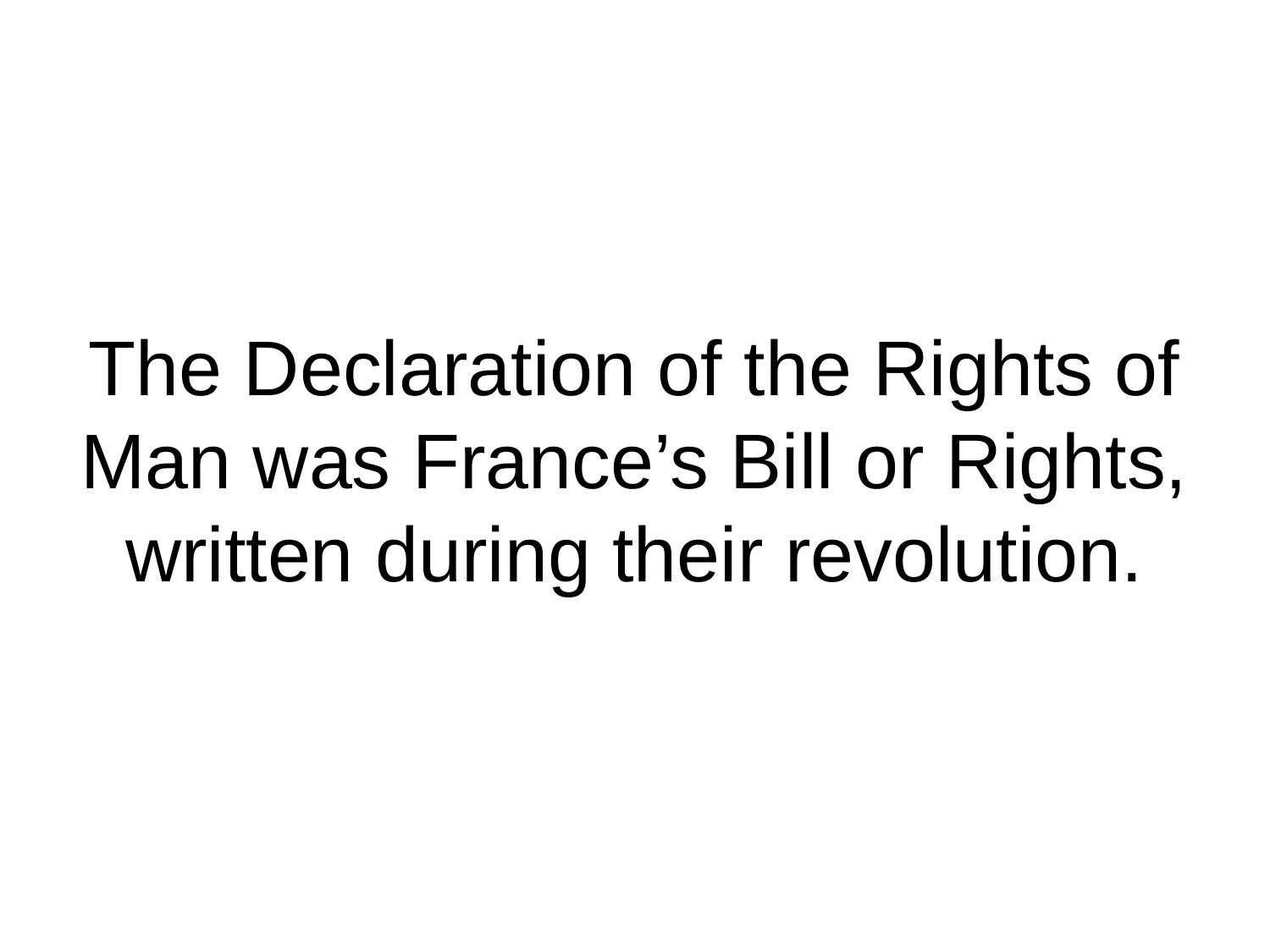

# The Declaration of the Rights of Man was France’s Bill or Rights, written during their revolution.